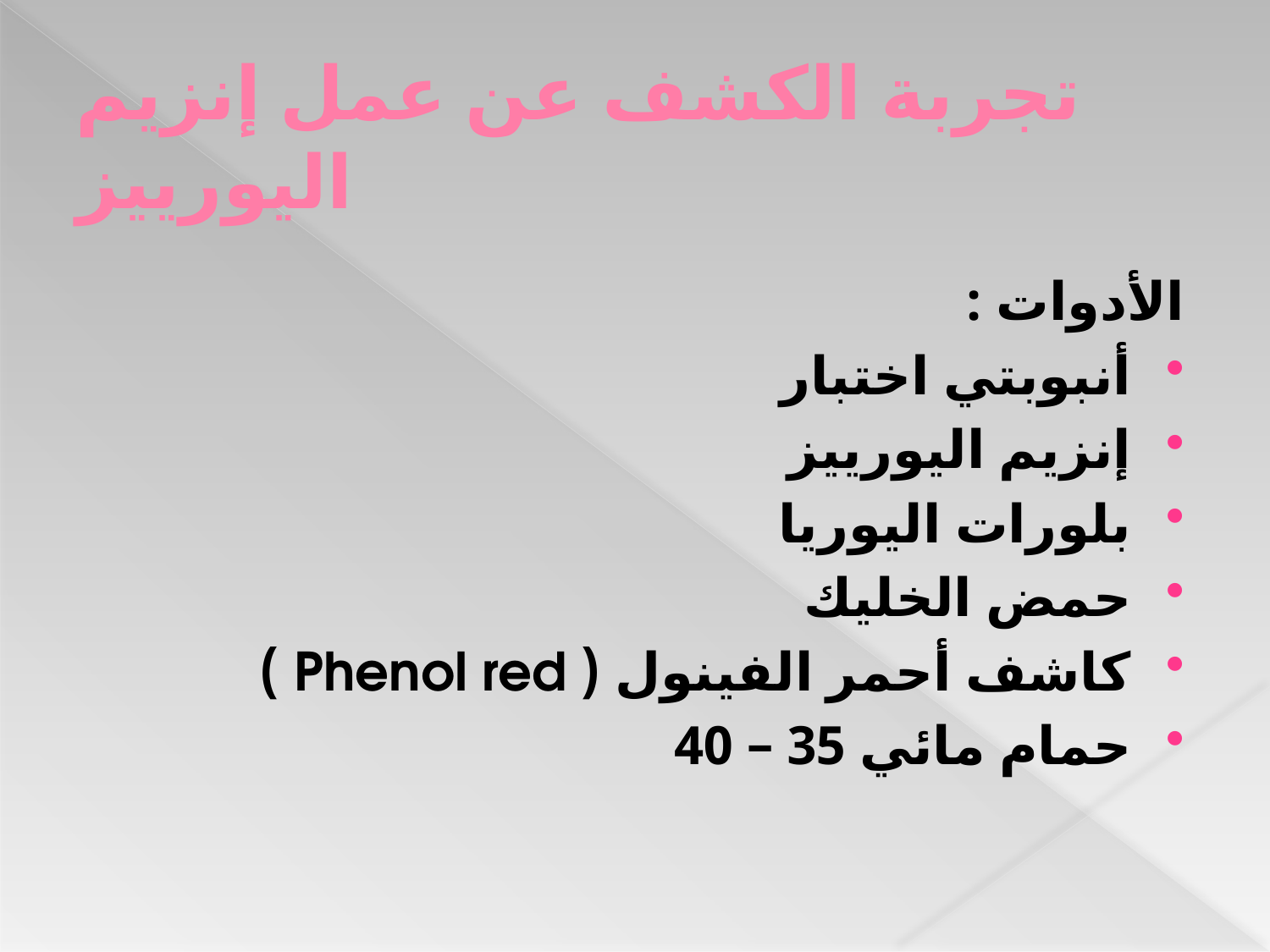

# تجربة الكشف عن عمل إنزيم اليورييز
الأدوات :
أنبوبتي اختبار
إنزيم اليورييز
بلورات اليوريا
حمض الخليك
كاشف أحمر الفينول ( Phenol red )
حمام مائي 35 – 40